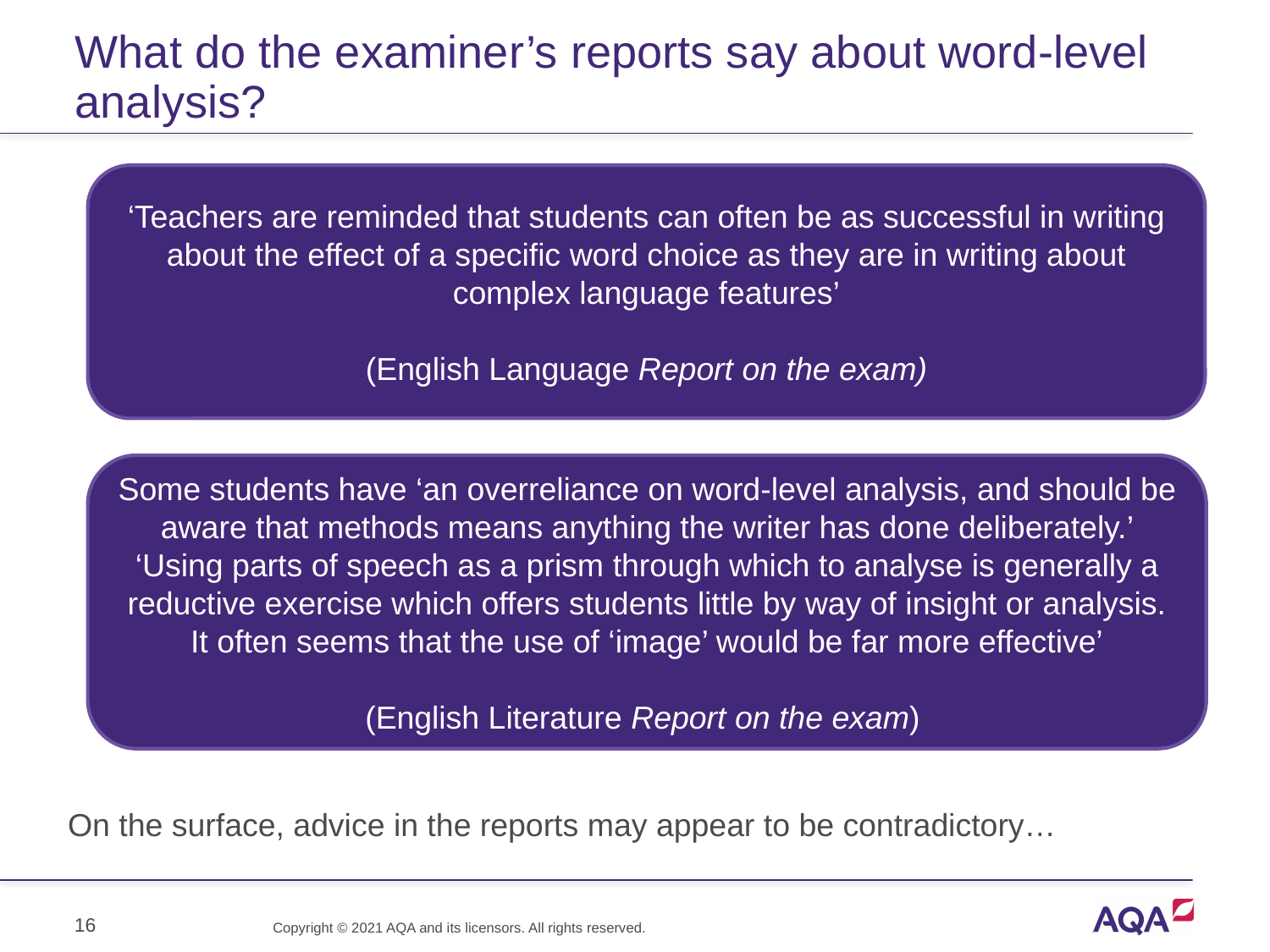

# What do the examiner’s reports say about word-level analysis?
‘Teachers are reminded that students can often be as successful in writing about the effect of a specific word choice as they are in writing about complex language features’

(English Language Report on the exam)
Some students have ‘an overreliance on word-level analysis, and should be aware that methods means anything the writer has done deliberately.’ ‘Using parts of speech as a prism through which to analyse is generally a reductive exercise which offers students little by way of insight or analysis. It often seems that the use of ‘image’ would be far more effective’

(English Literature Report on the exam)
On the surface, advice in the reports may appear to be contradictory…
16
Copyright © 2021 AQA and its licensors. All rights reserved.